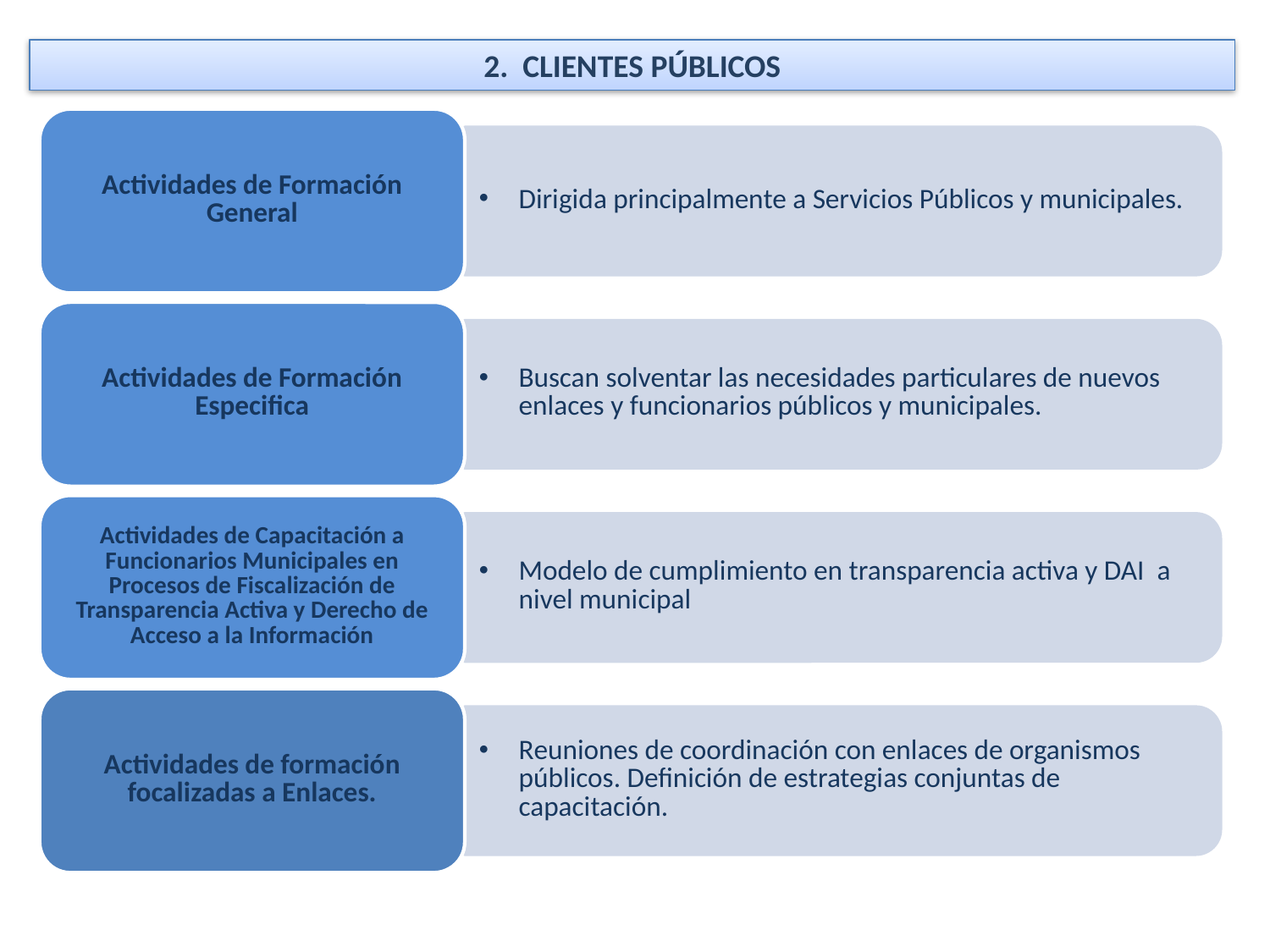

2.  CLIENTES PÚBLICOS
Actividades de Formación General
Dirigida principalmente a Servicios Públicos y municipales.
Actividades de Formación Especifica
Buscan solventar las necesidades particulares de nuevos enlaces y funcionarios públicos y municipales.
Actividades de Capacitación a Funcionarios Municipales en Procesos de Fiscalización de Transparencia Activa y Derecho de Acceso a la Información
Modelo de cumplimiento en transparencia activa y DAI  a nivel municipal
Actividades de formación focalizadas a Enlaces.
Reuniones de coordinación con enlaces de organismos públicos. Definición de estrategias conjuntas de capacitación.